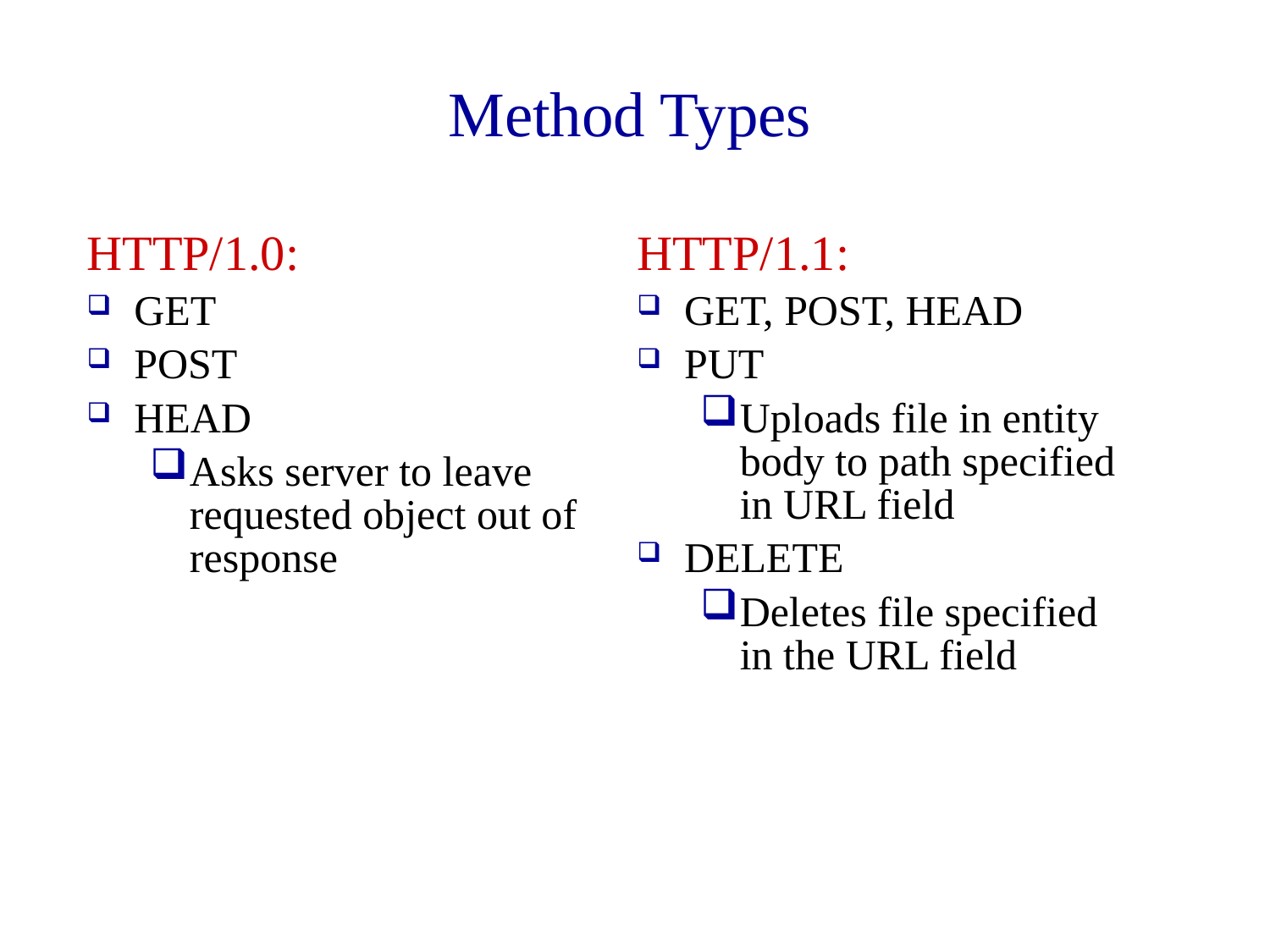

Method Types
HTTP/1.0:
GET
POST
HEAD
Asks server to leave requested object out of response
HTTP/1.1:
GET, POST, HEAD
PUT
Uploads file in entity body to path specified in URL field
DELETE
Deletes file specified in the URL field